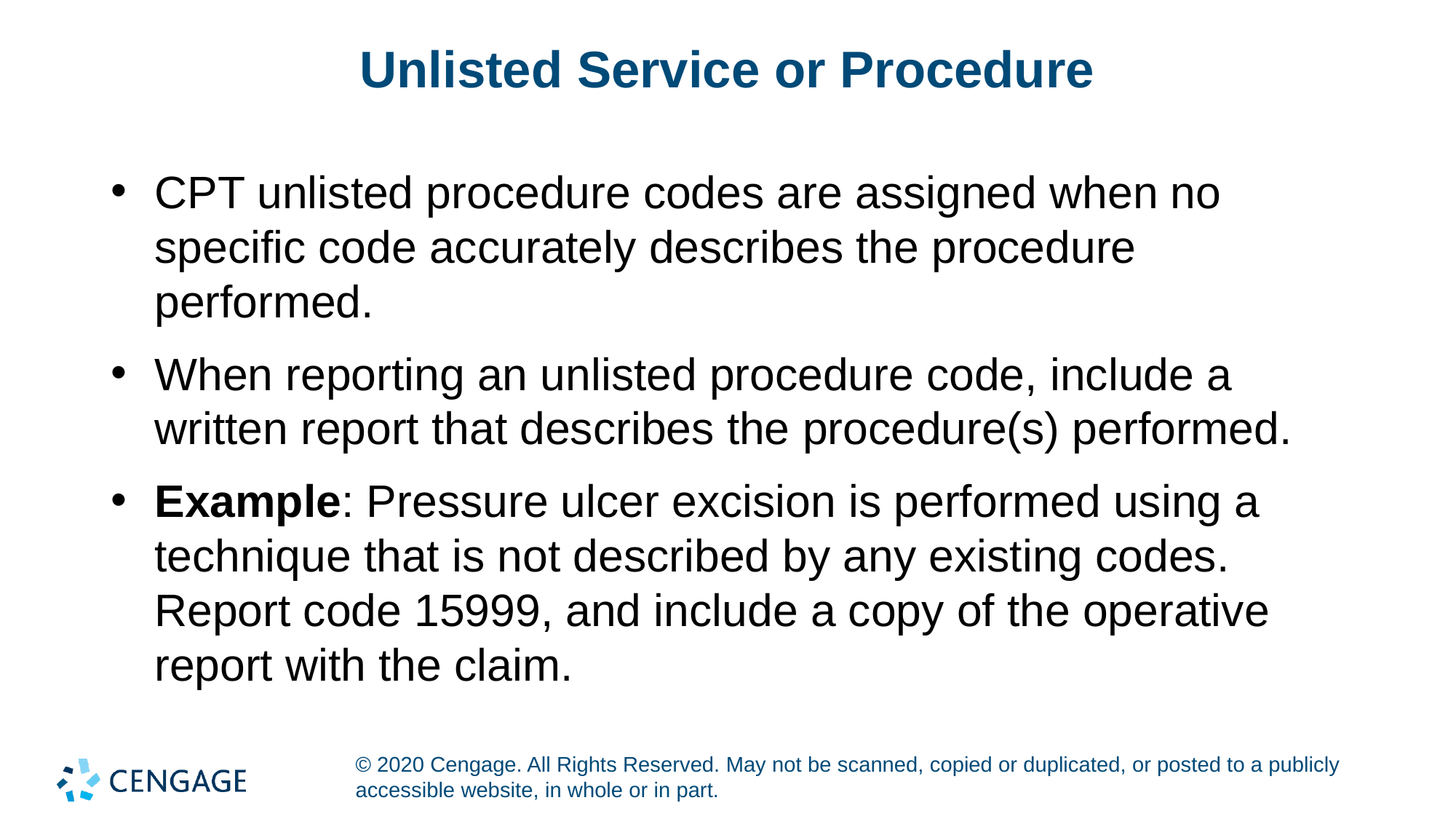

# Unlisted Service or Procedure
CPT unlisted procedure codes are assigned when no specific code accurately describes the procedure performed.
When reporting an unlisted procedure code, include a written report that describes the procedure(s) performed.
Example: Pressure ulcer excision is performed using a technique that is not described by any existing codes. Report code 15999, and include a copy of the operative report with the claim.